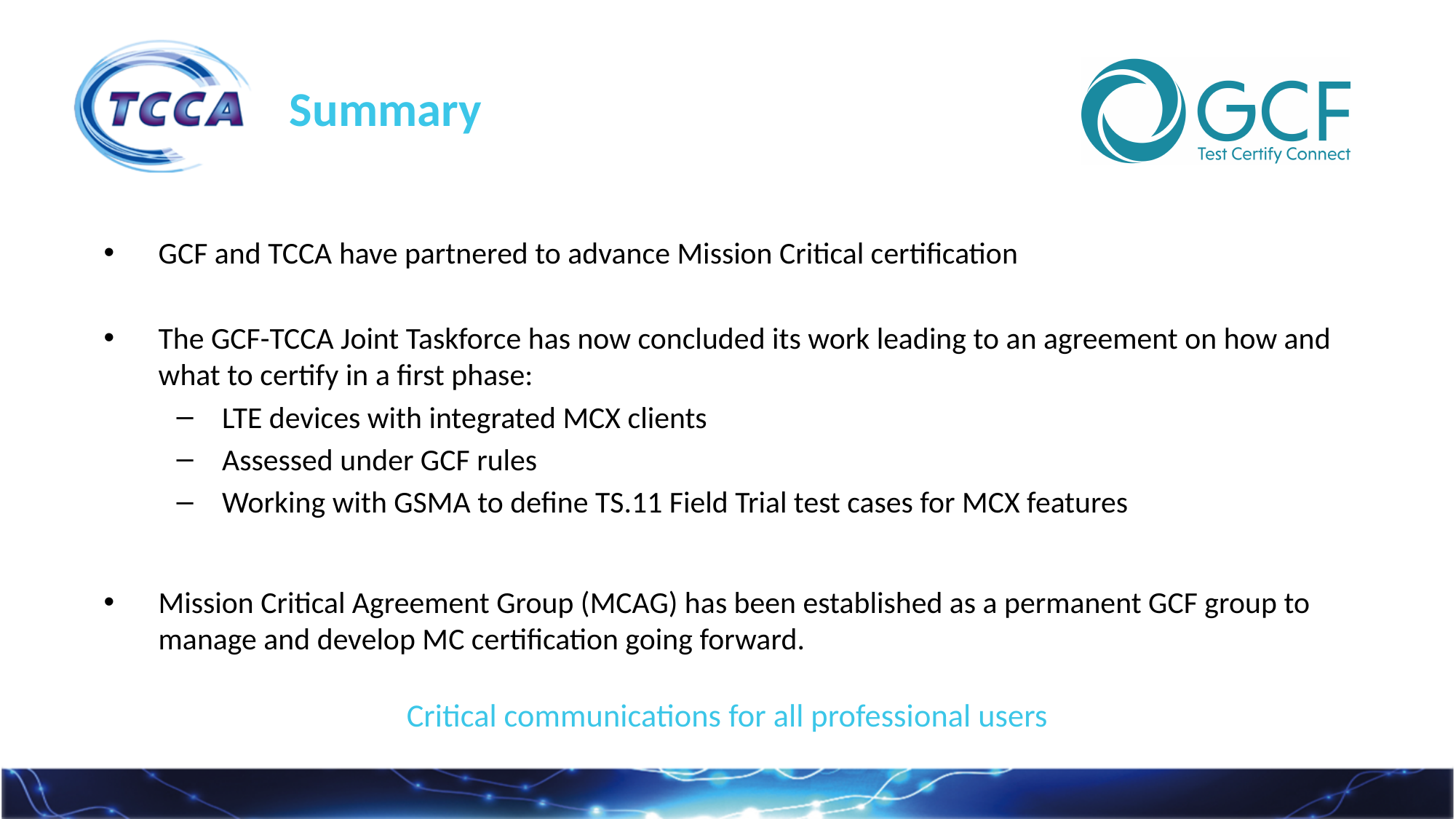

# Summary
GCF and TCCA have partnered to advance Mission Critical certification

The GCF-TCCA Joint Taskforce has now concluded its work leading to an agreement on how and what to certify in a first phase:
LTE devices with integrated MCX clients
Assessed under GCF rules
Working with GSMA to define TS.11 Field Trial test cases for MCX features

Mission Critical Agreement Group (MCAG) has been established as a permanent GCF group to manage and develop MC certification going forward.